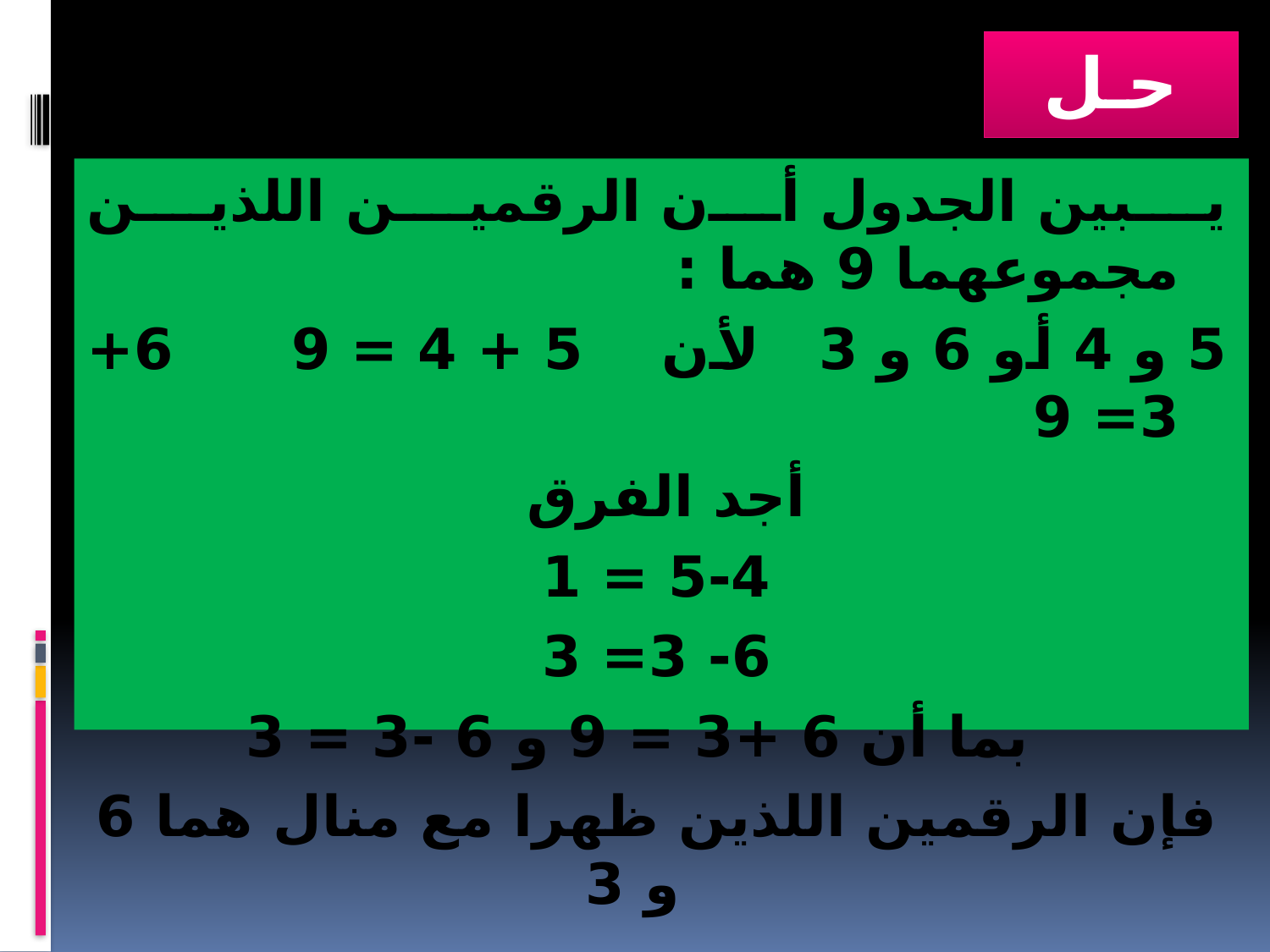

# حـل
يبين الجدول أن الرقمين اللذين مجموعهما 9 هما :
5 و 4 أو 6 و 3   لأن    5 + 4 = 9      6+ 3= 9
أجد الفرق
5-4 = 1
6- 3= 3
  بما أن 6 +3 = 9 و 6 -3 = 3
فإن الرقمين اللذين ظهرا مع منال هما 6 و 3